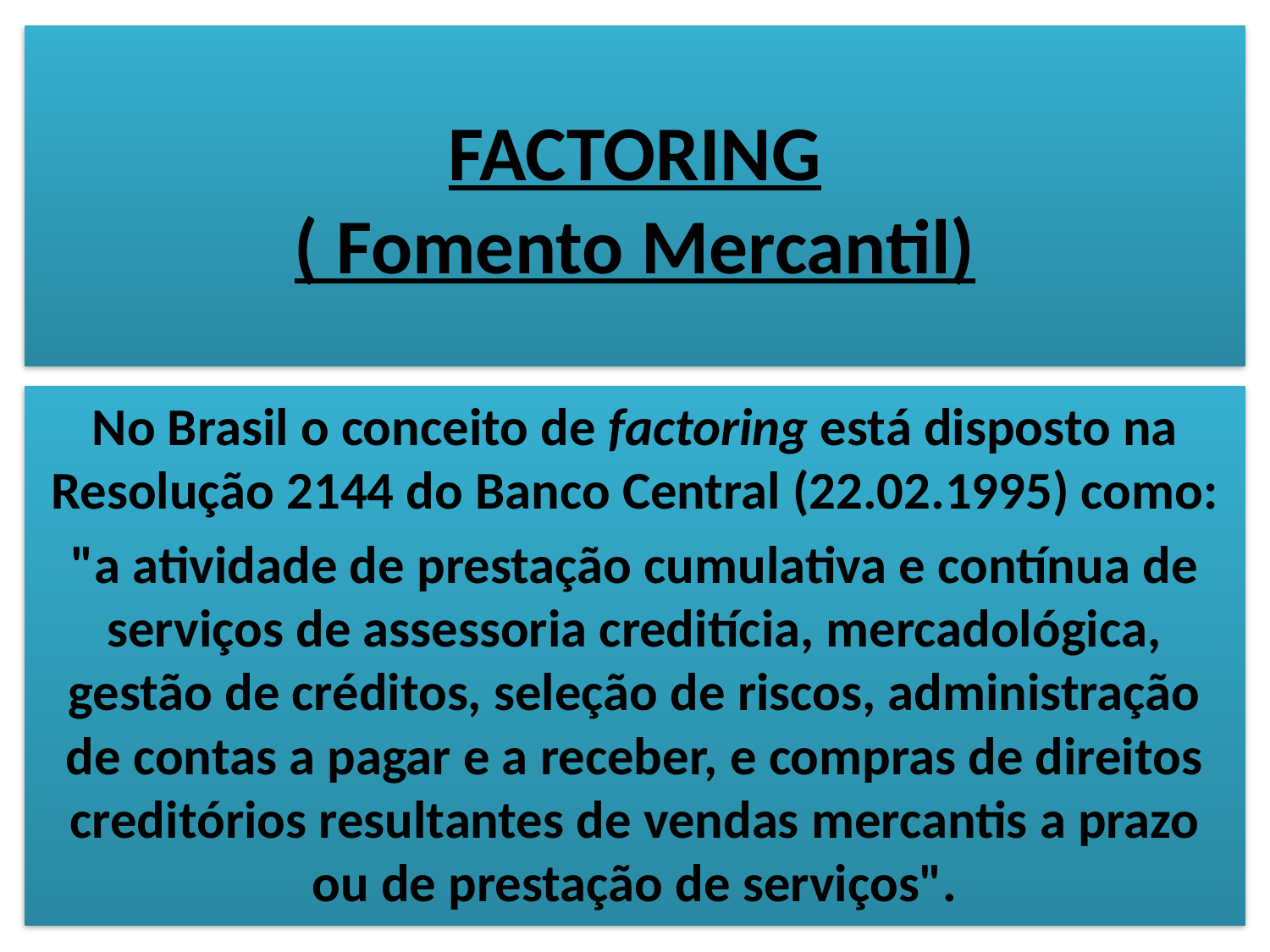

# FACTORING ( Fomento Mercantil)
No Brasil o conceito de factoring está disposto na Resolução 2144 do Banco Central (22.02.1995) como:
"a atividade de prestação cumulativa e contínua de serviços de assessoria creditícia, mercadológica, gestão de créditos, seleção de riscos, administração de contas a pagar e a receber, e compras de direitos creditórios resultantes de vendas mercantis a prazo ou de prestação de serviços".